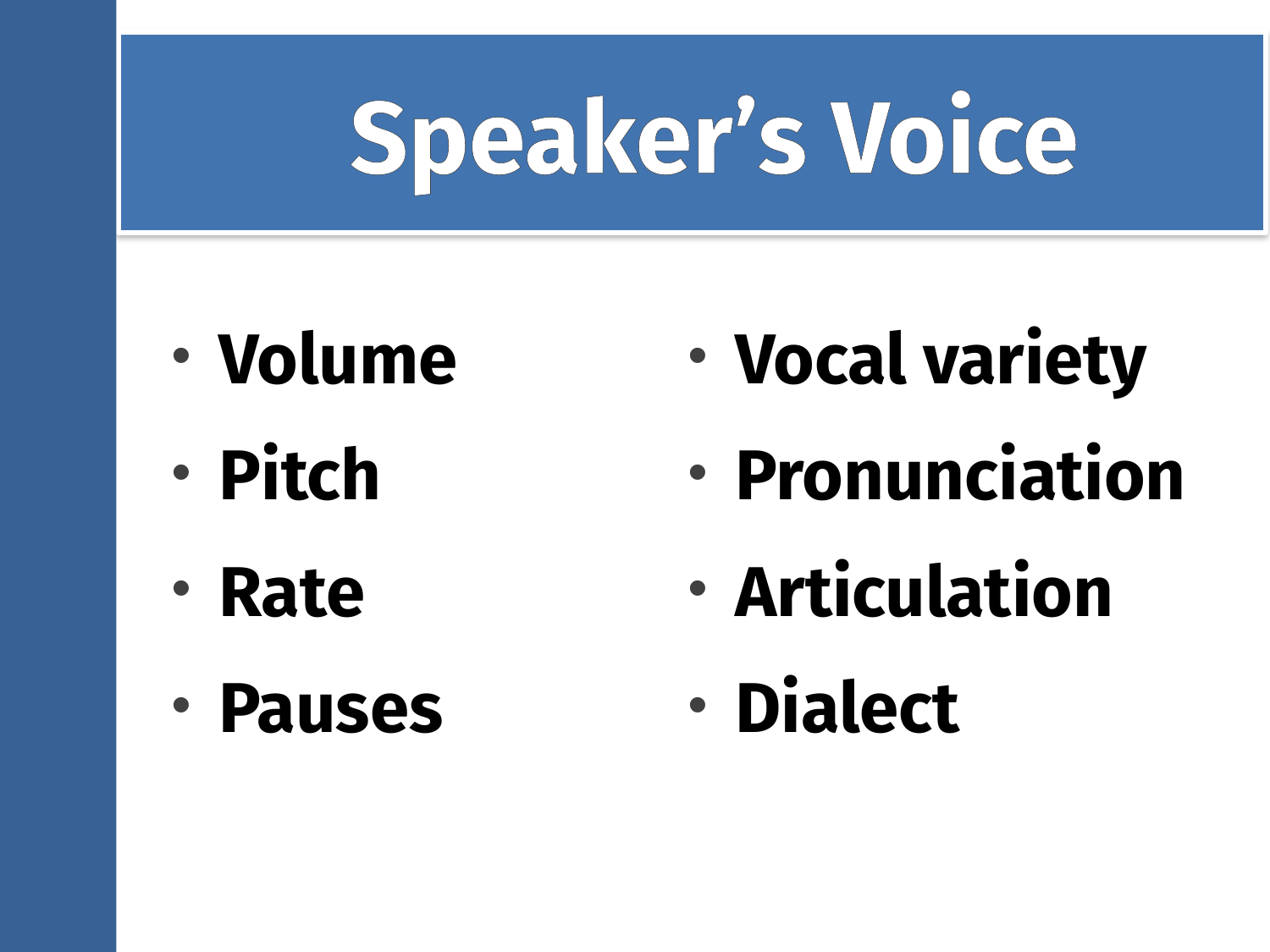

# Speaker’s Voice
Volume
Pitch
Rate
Pauses
Vocal variety
Pronunciation
Articulation
Dialect